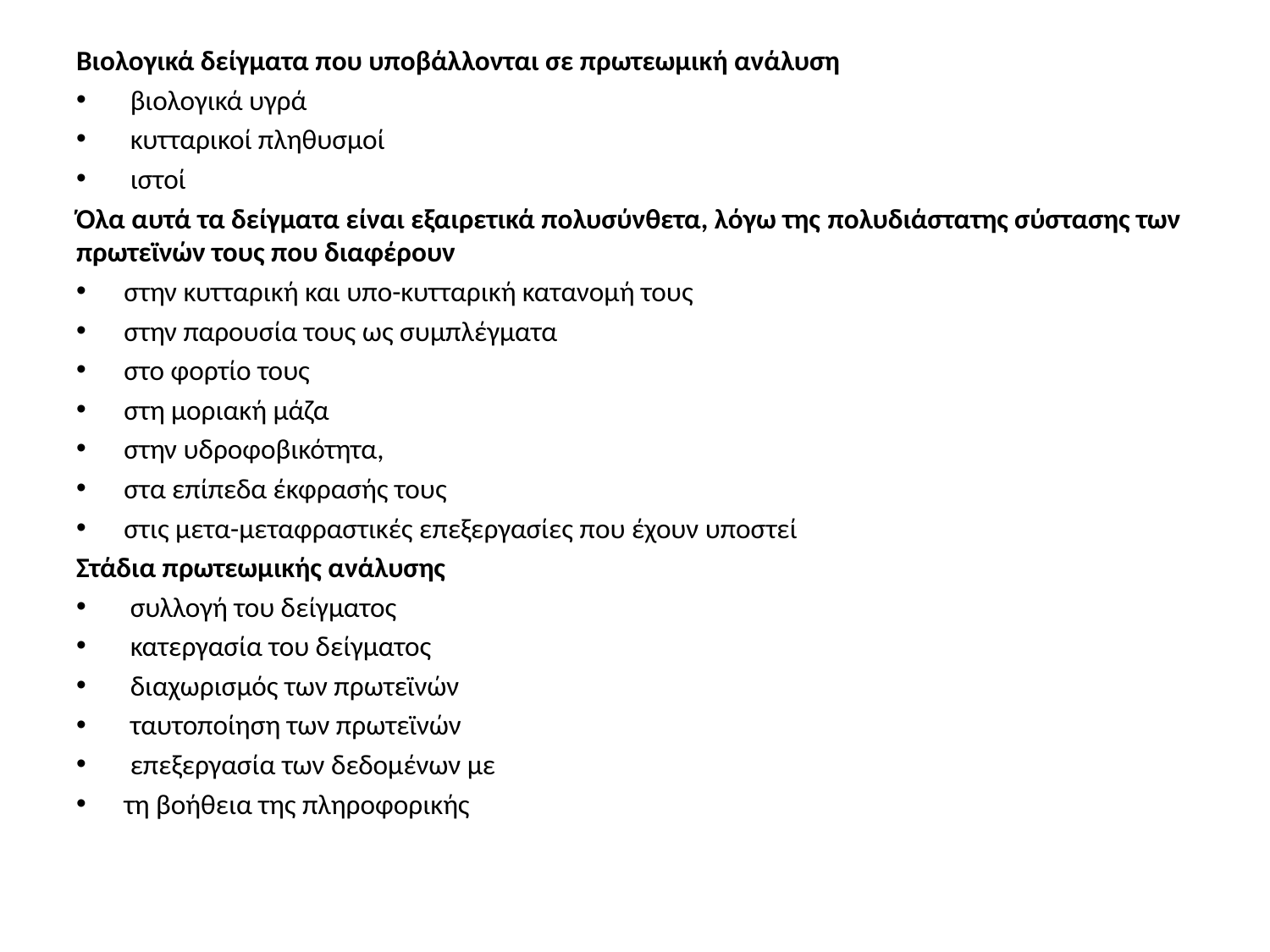

Βιολογικά δείγματα που υποβάλλονται σε πρωτεωμική ανάλυση
 βιολογικά υγρά
 κυτταρικοί πληθυσμοί
 ιστοί
Όλα αυτά τα δείγματα είναι εξαιρετικά πολυσύνθετα, λόγω της πολυδιάστατης σύστασης των πρωτεϊνών τους που διαφέρουν
στην κυτταρική και υπο-κυτταρική κατανομή τους
στην παρουσία τους ως συμπλέγματα
στο φορτίο τους
στη μοριακή μάζα
στην υδροφοβικότητα,
στα επίπεδα έκφρασής τους
στις μετα-μεταφραστικές επεξεργασίες που έχουν υποστεί
Στάδια πρωτεωμικής ανάλυσης
 συλλογή του δείγματος
 κατεργασία του δείγματος
 διαχωρισμός των πρωτεϊνών
 ταυτοποίηση των πρωτεϊνών
 επεξεργασία των δεδομένων με
τη βοήθεια της πληροφορικής